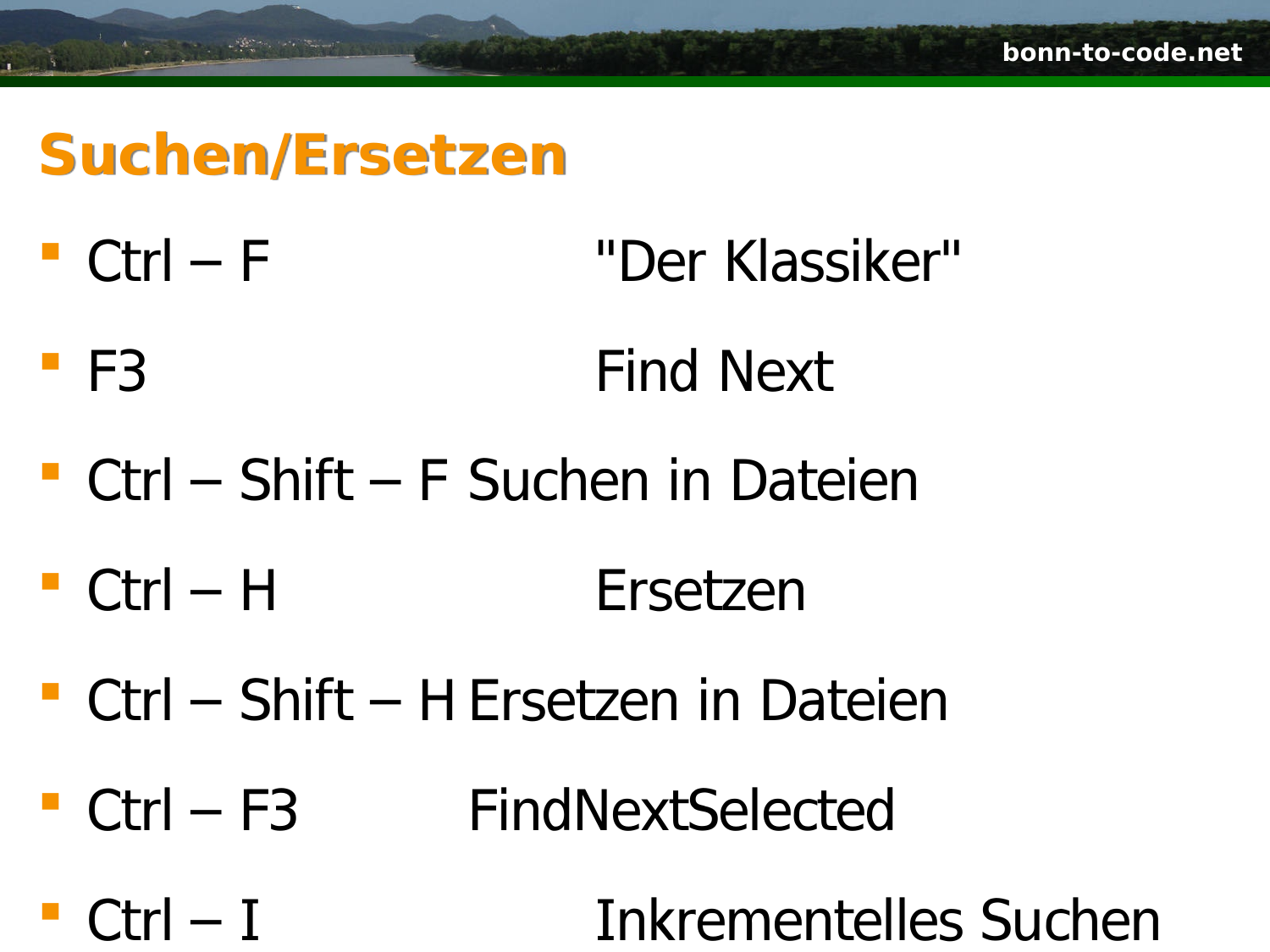

# Suchen/Ersetzen
Ctrl – F			"Der Klassiker"
F3				Find Next
Ctrl – Shift – F	Suchen in Dateien
Ctrl – H			Ersetzen
Ctrl – Shift – H	Ersetzen in Dateien
Ctrl – F3		FindNextSelected
Ctrl – I 			Inkrementelles Suchen